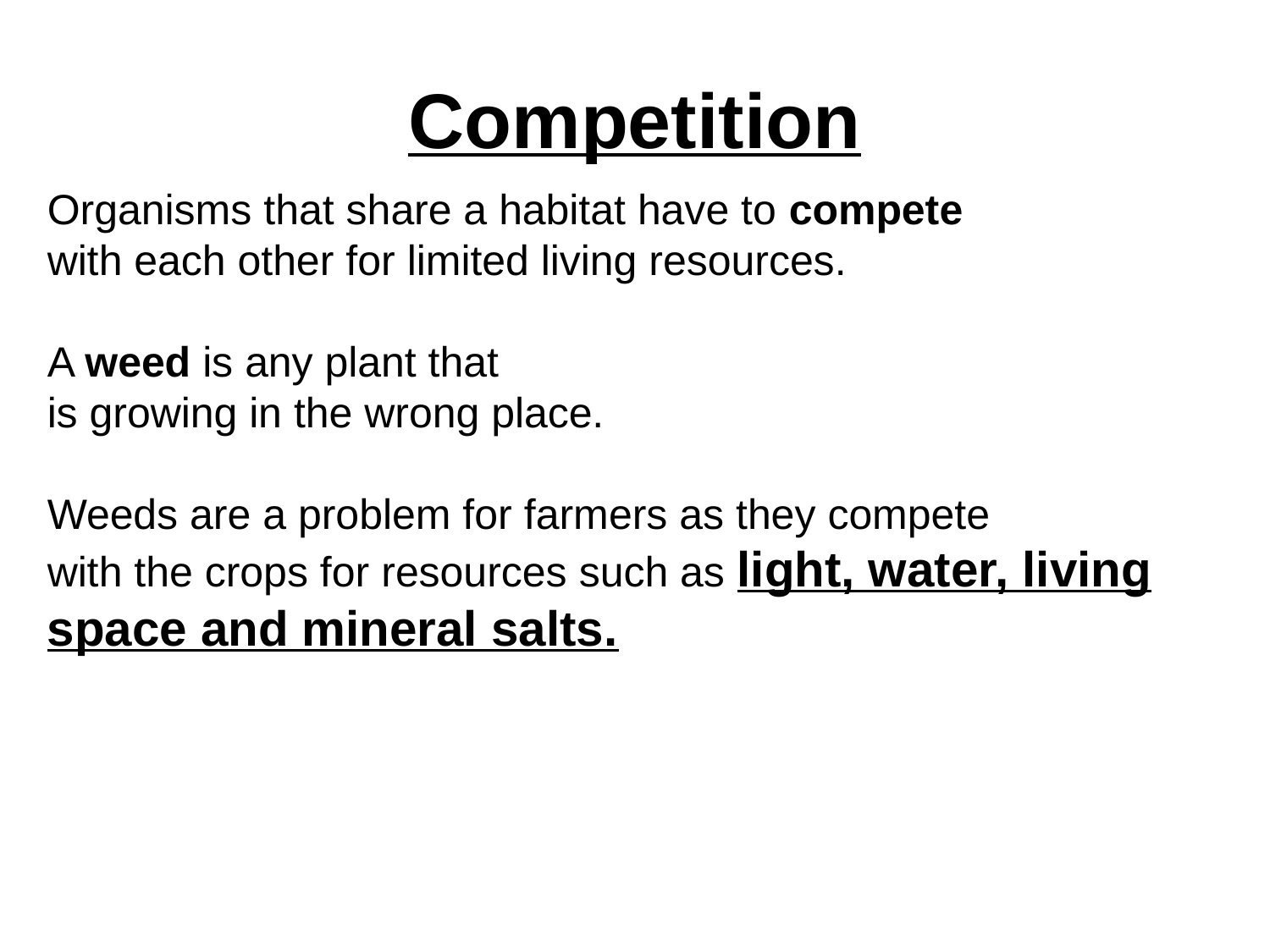

# Competition
Organisms that share a habitat have to compete
with each other for limited living resources.

A weed is any plant that
is growing in the wrong place.

Weeds are a problem for farmers as they compete
with the crops for resources such as light, water, living space and mineral salts.